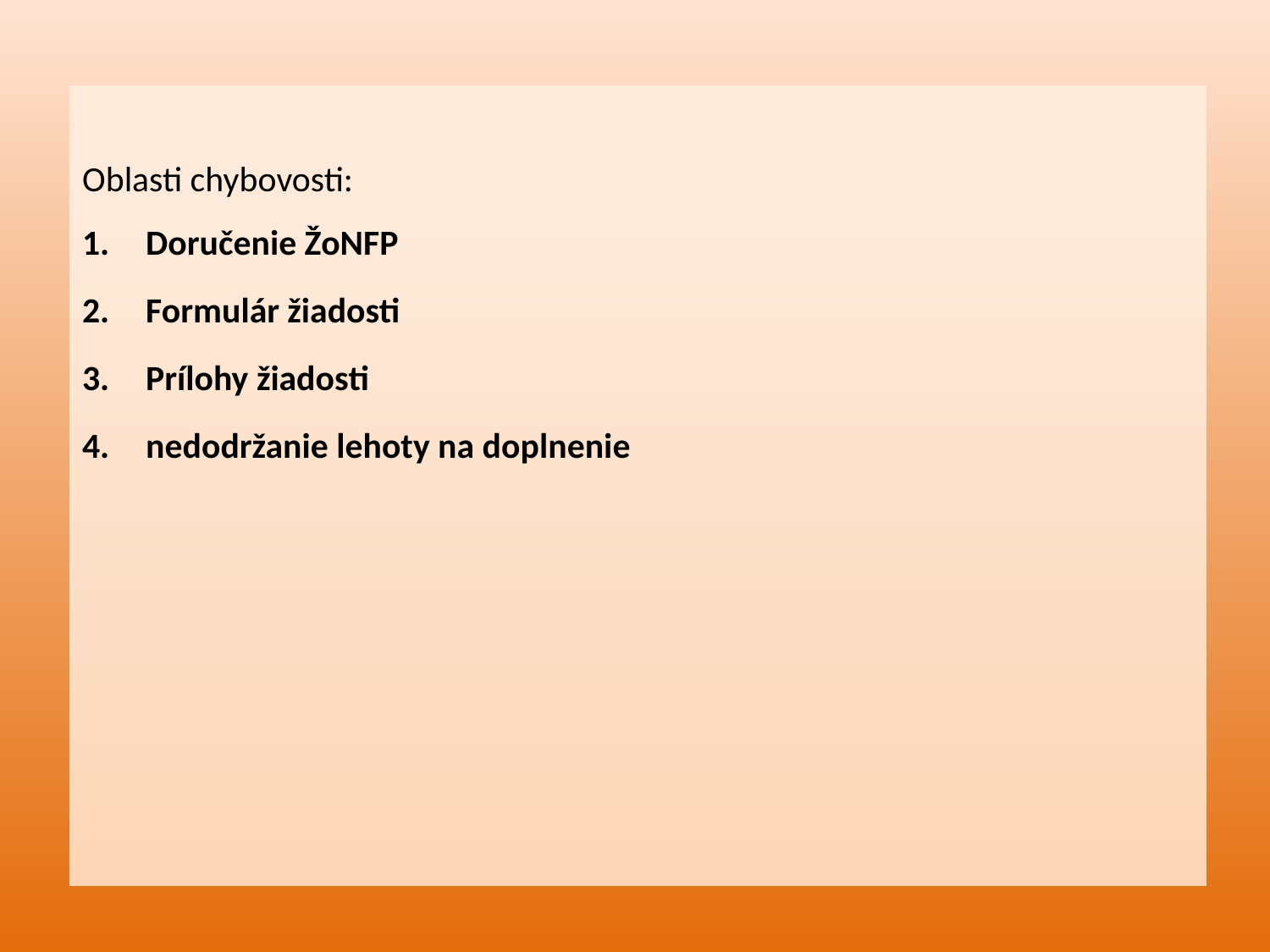

Oblasti chybovosti:
Doručenie ŽoNFP
Formulár žiadosti
Prílohy žiadosti
nedodržanie lehoty na doplnenie